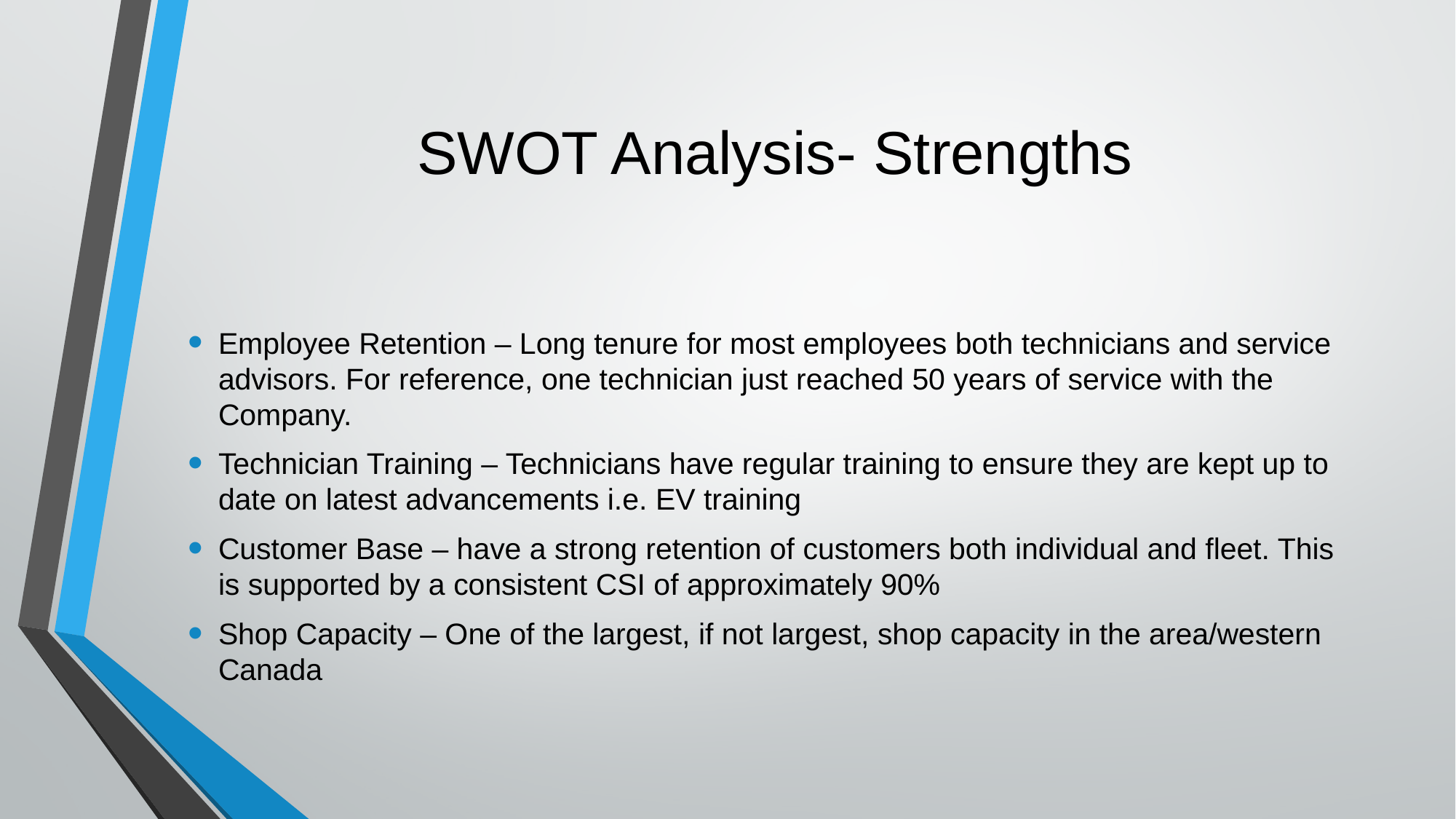

# SWOT Analysis- Strengths
Employee Retention – Long tenure for most employees both technicians and service advisors. For reference, one technician just reached 50 years of service with the Company.
Technician Training – Technicians have regular training to ensure they are kept up to date on latest advancements i.e. EV training
Customer Base – have a strong retention of customers both individual and fleet. This is supported by a consistent CSI of approximately 90%
Shop Capacity – One of the largest, if not largest, shop capacity in the area/western Canada